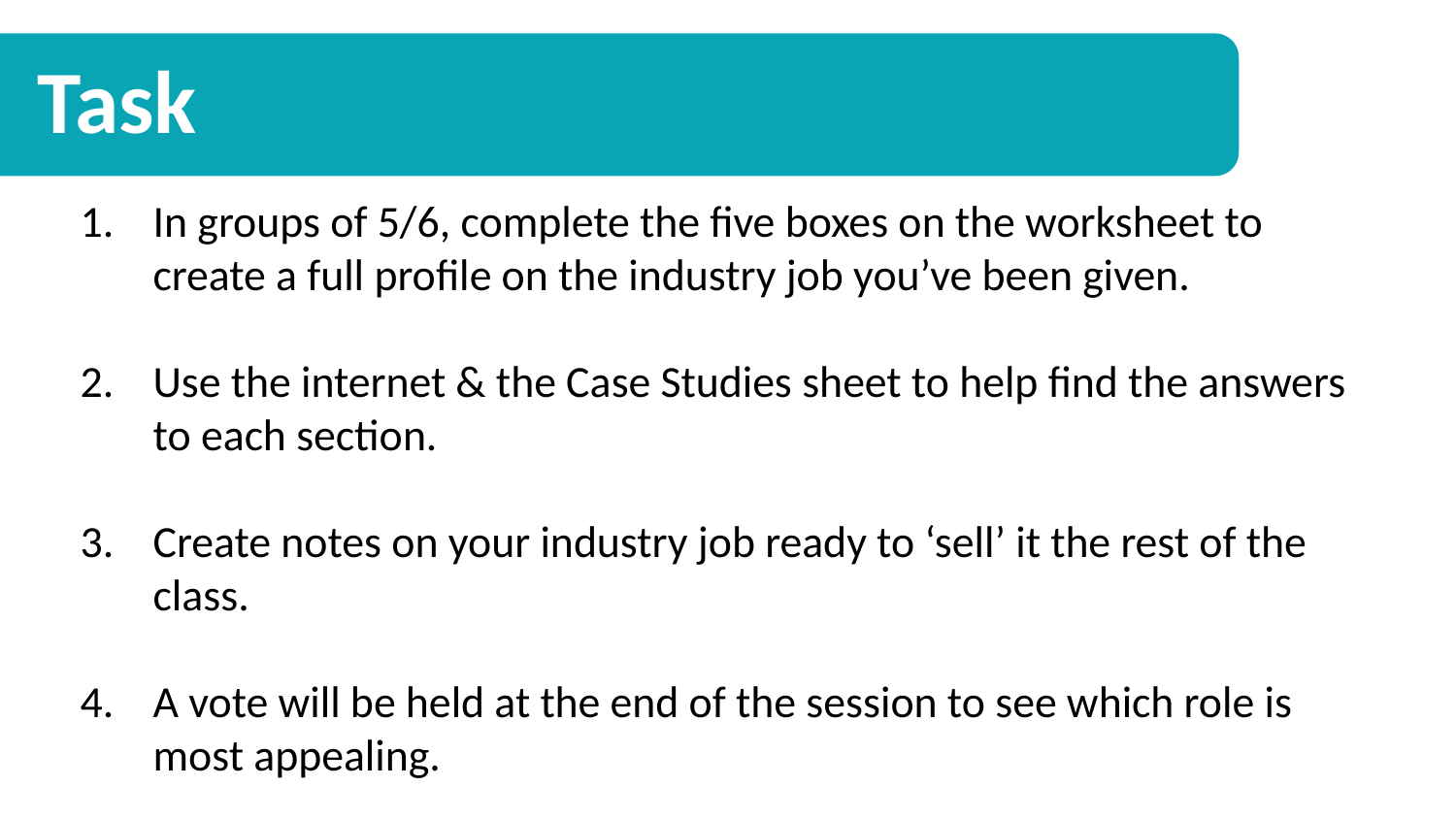

Task
In groups of 5/6, complete the five boxes on the worksheet to create a full profile on the industry job you’ve been given.

Use the internet & the Case Studies sheet to help find the answers to each section.

Create notes on your industry job ready to ‘sell’ it the rest of the class.

A vote will be held at the end of the session to see which role is most appealing.
Task